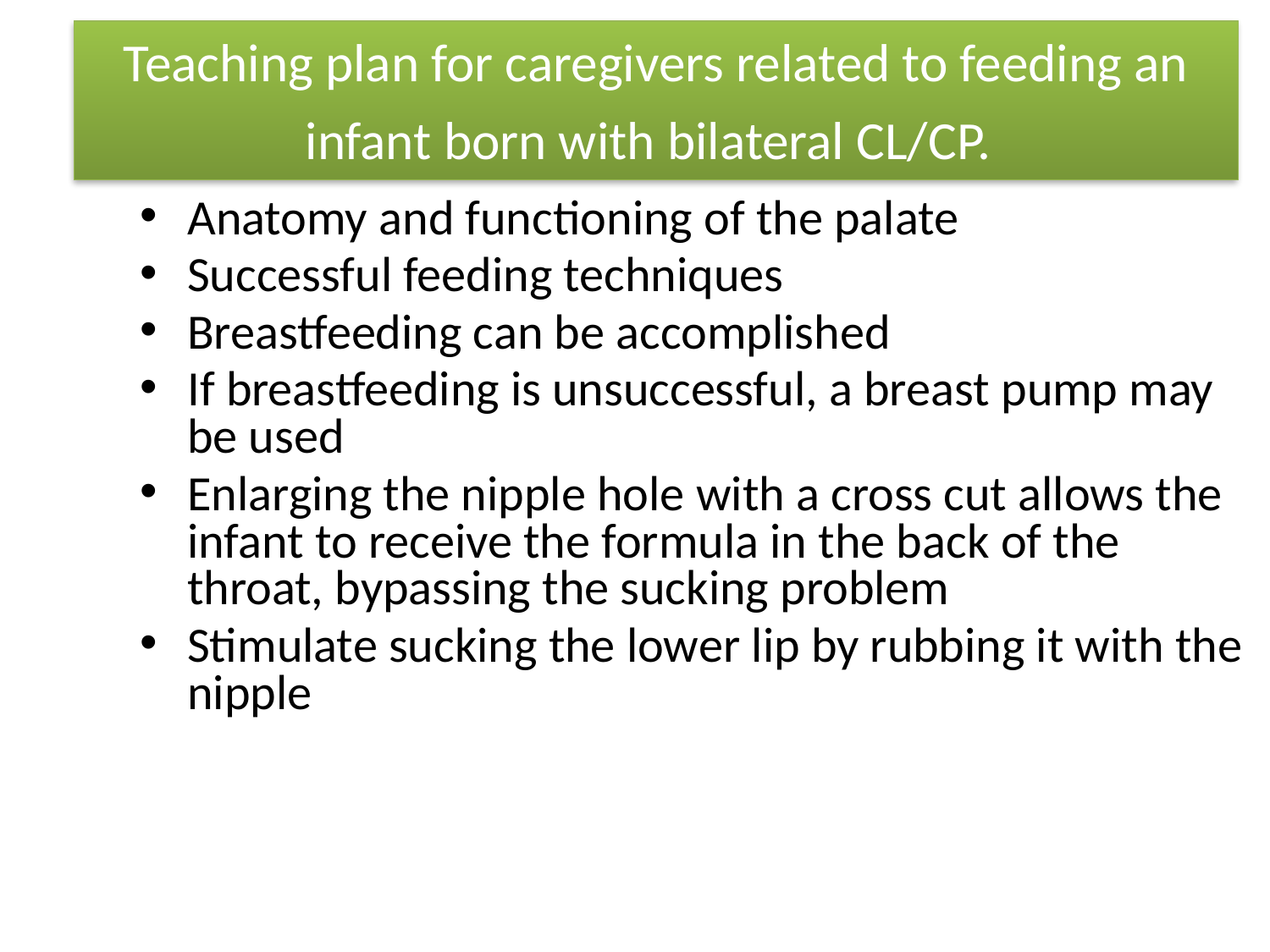

# Teaching plan for caregivers related to feeding an infant born with bilateral CL/CP.
Anatomy and functioning of the palate
Successful feeding techniques
Breastfeeding can be accomplished
If breastfeeding is unsuccessful, a breast pump may be used
Enlarging the nipple hole with a cross cut allows the infant to receive the formula in the back of the throat, bypassing the sucking problem
Stimulate sucking the lower lip by rubbing it with the nipple